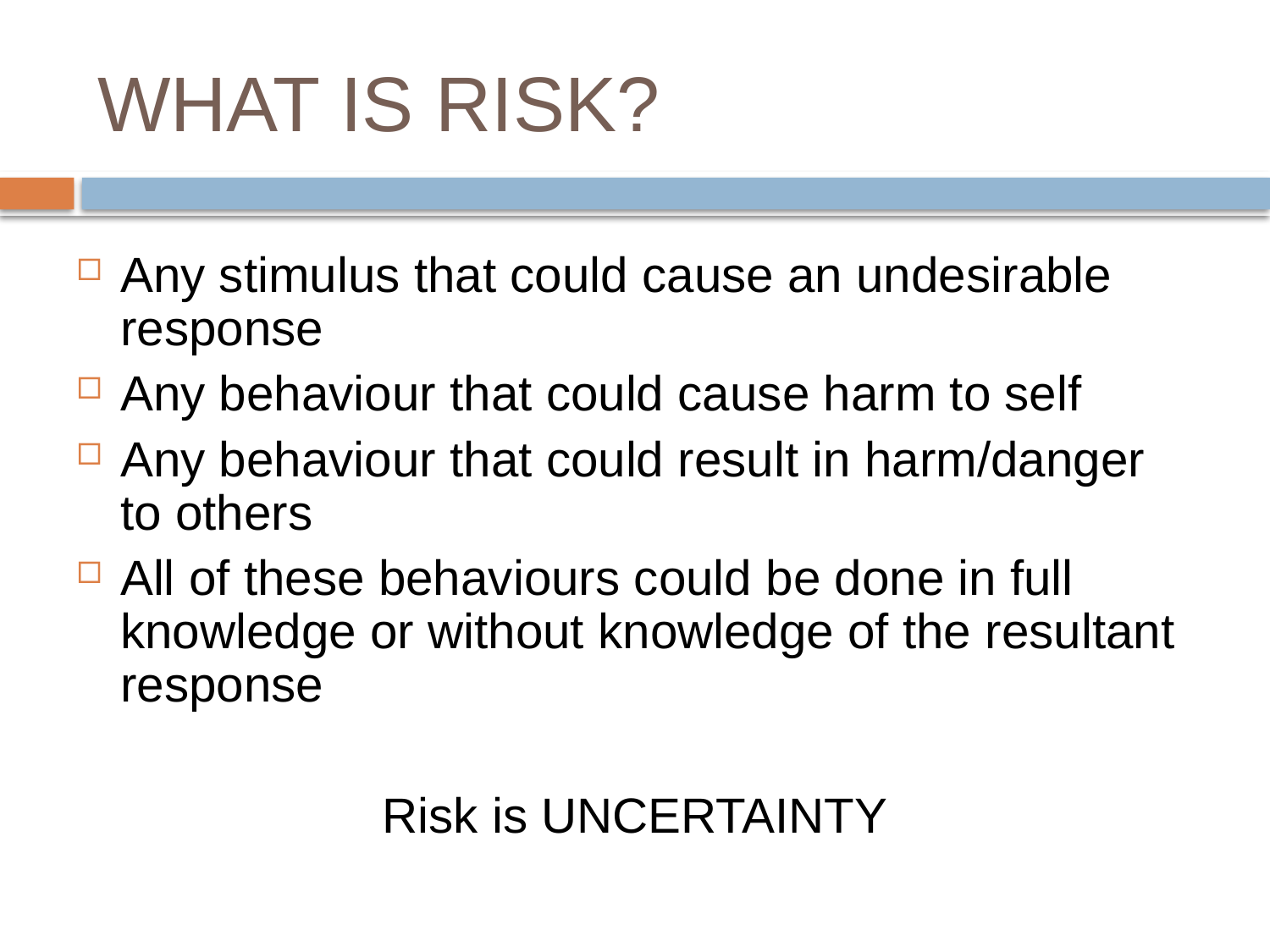

# WHAT IS RISK?
Any stimulus that could cause an undesirable response
Any behaviour that could cause harm to self
Any behaviour that could result in harm/danger to others
All of these behaviours could be done in full knowledge or without knowledge of the resultant response

Risk is UNCERTAINTY